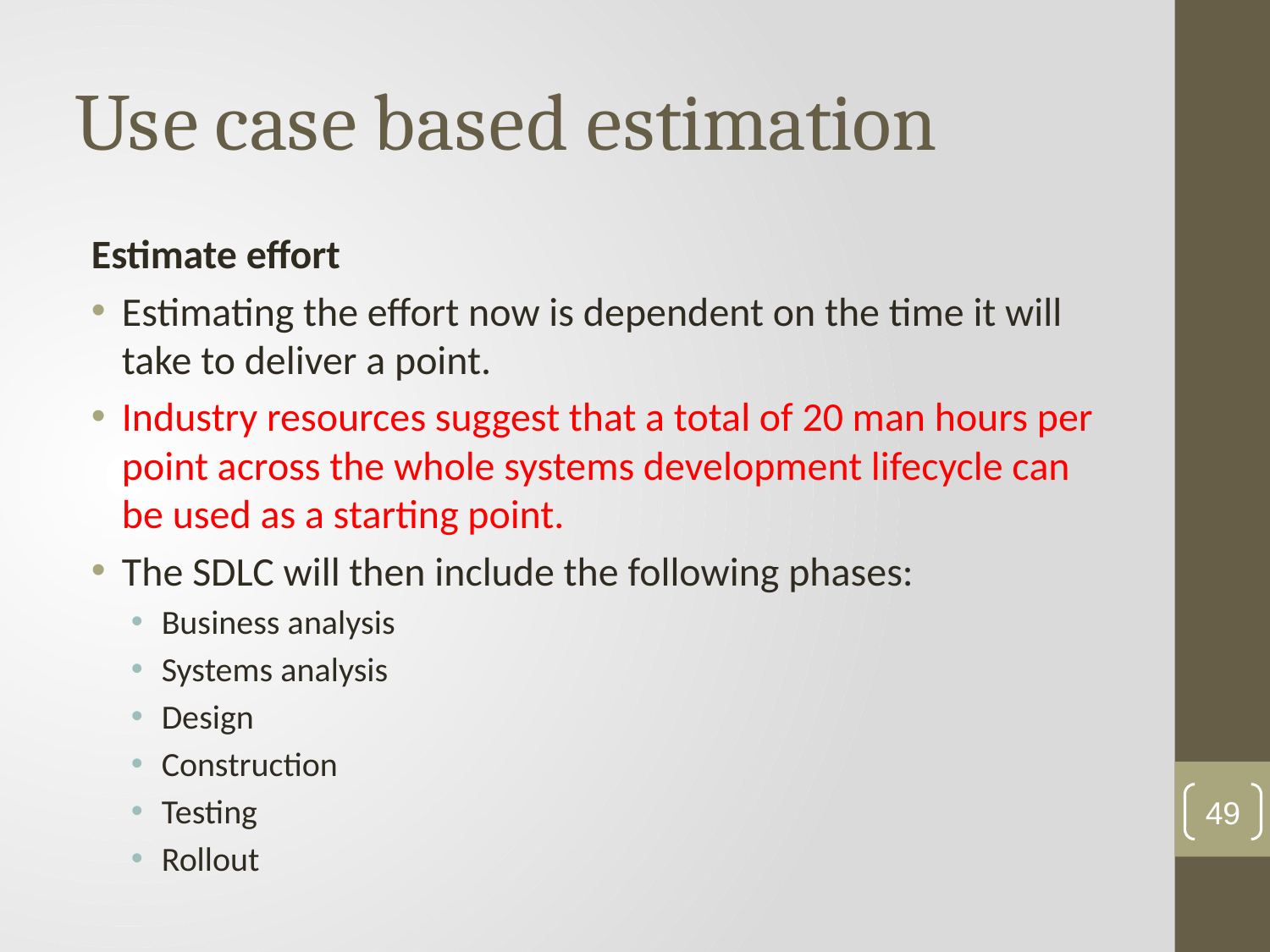

# Use case based estimation
Estimate effort
Estimating the effort now is dependent on the time it will take to deliver a point.
Industry resources suggest that a total of 20 man hours per point across the whole systems development lifecycle can be used as a starting point.
The SDLC will then include the following phases:
Business analysis
Systems analysis
Design
Construction
Testing
Rollout
49